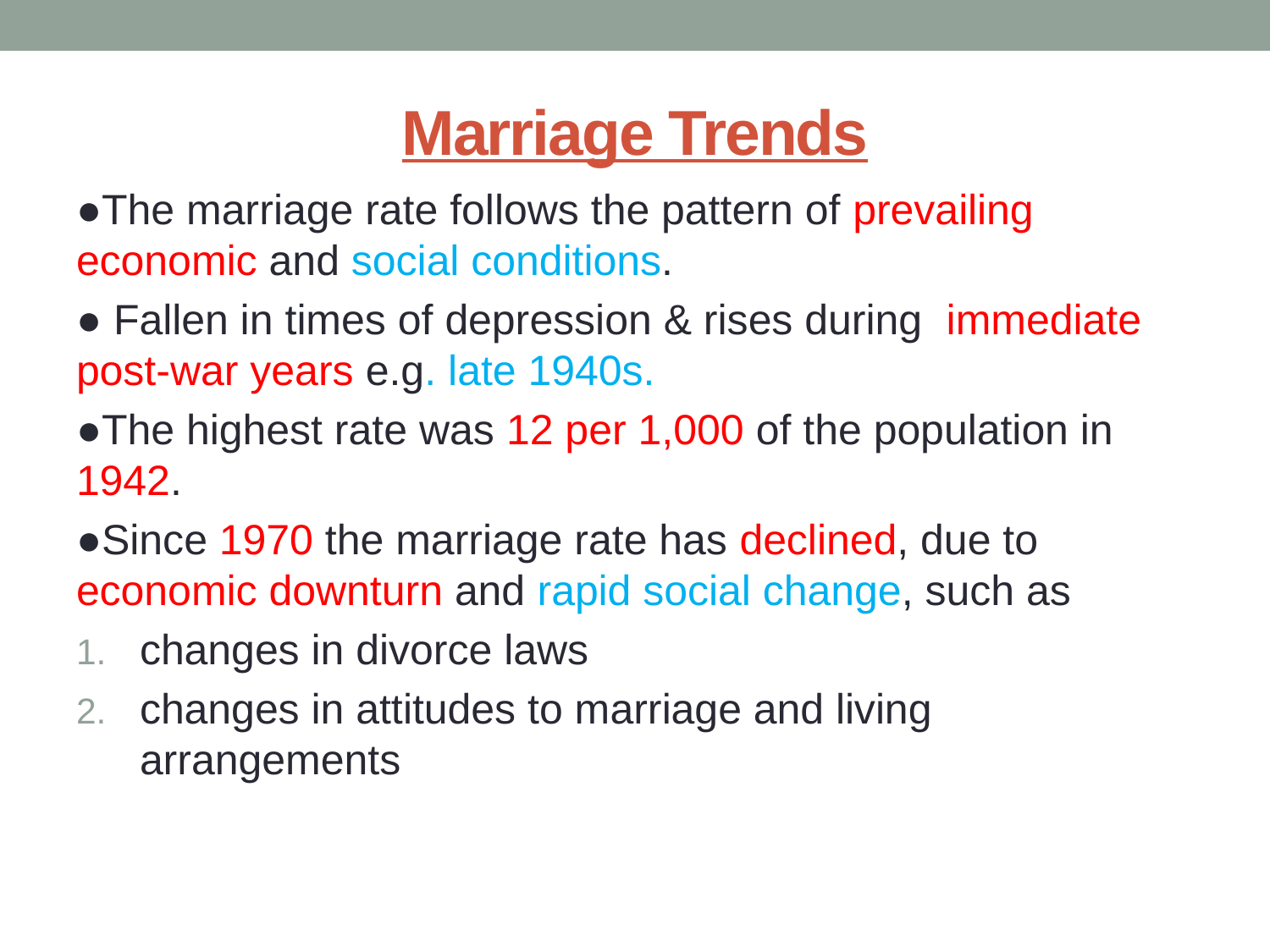

# Marriage Trends
●The marriage rate follows the pattern of prevailing economic and social conditions.
● Fallen in times of depression & rises during  immediate post-war years e.g. late 1940s.
●The highest rate was 12 per 1,000 of the population in 1942.
●Since 1970 the marriage rate has declined, due to economic downturn and rapid social change, such as
changes in divorce laws
changes in attitudes to marriage and living arrangements